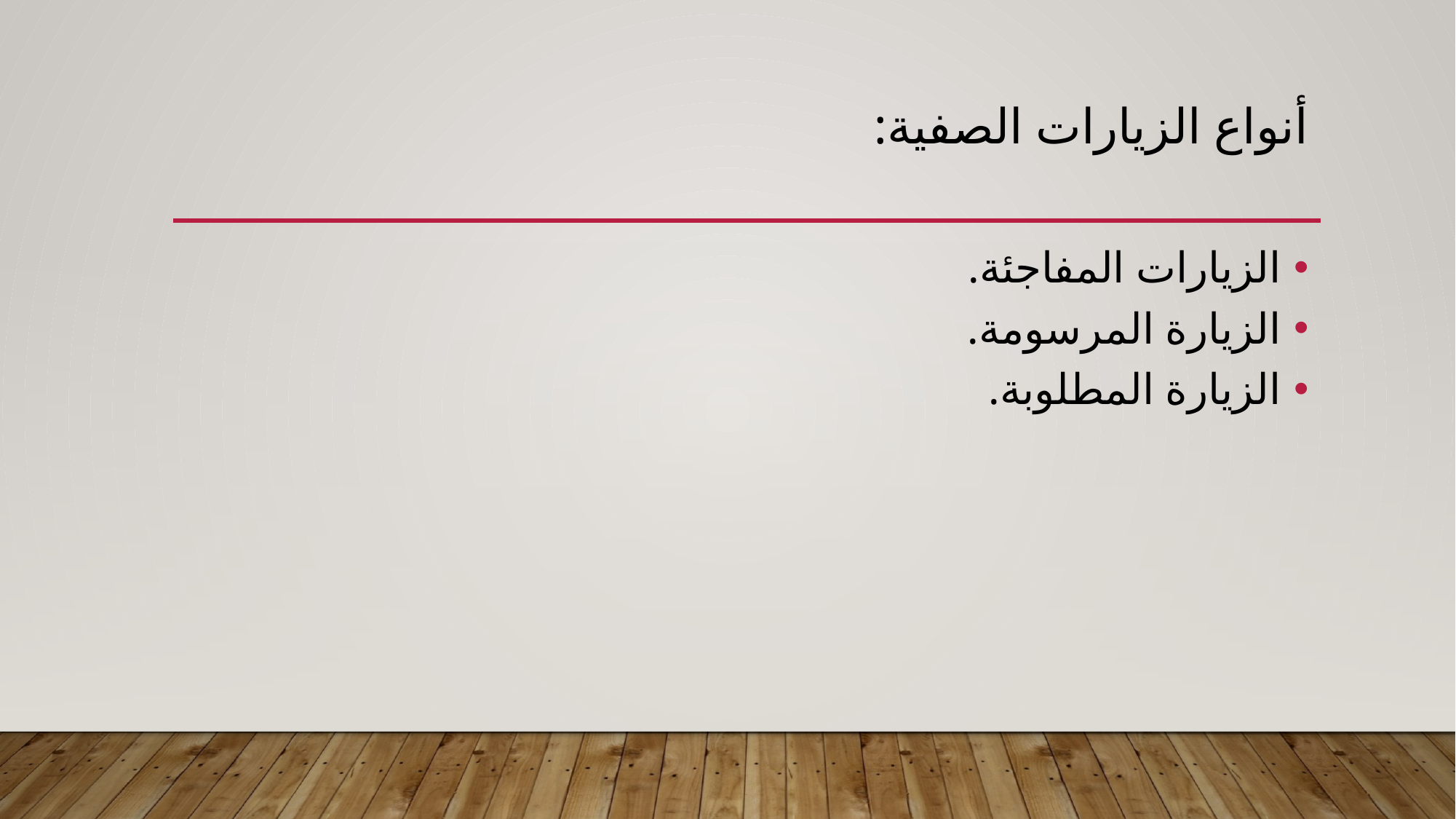

# أنواع الزيارات الصفية:
الزيارات المفاجئة.
الزيارة المرسومة.
الزيارة المطلوبة.